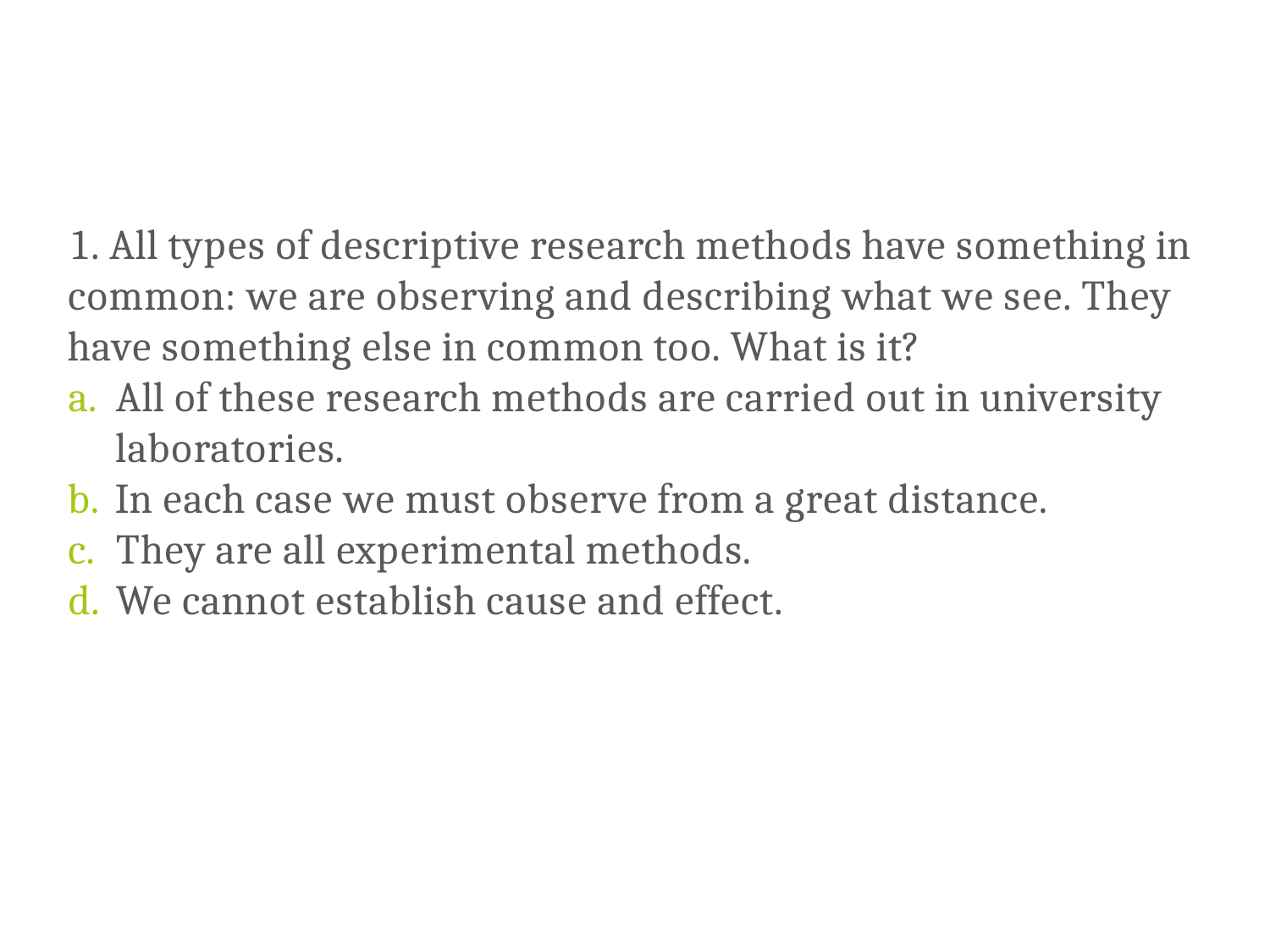

1. All types of descriptive research methods have something in common: we are observing and describing what we see. They have something else in common too. What is it?
All of these research methods are carried out in university laboratories.
In each case we must observe from a great distance.
They are all experimental methods.
We cannot establish cause and effect.